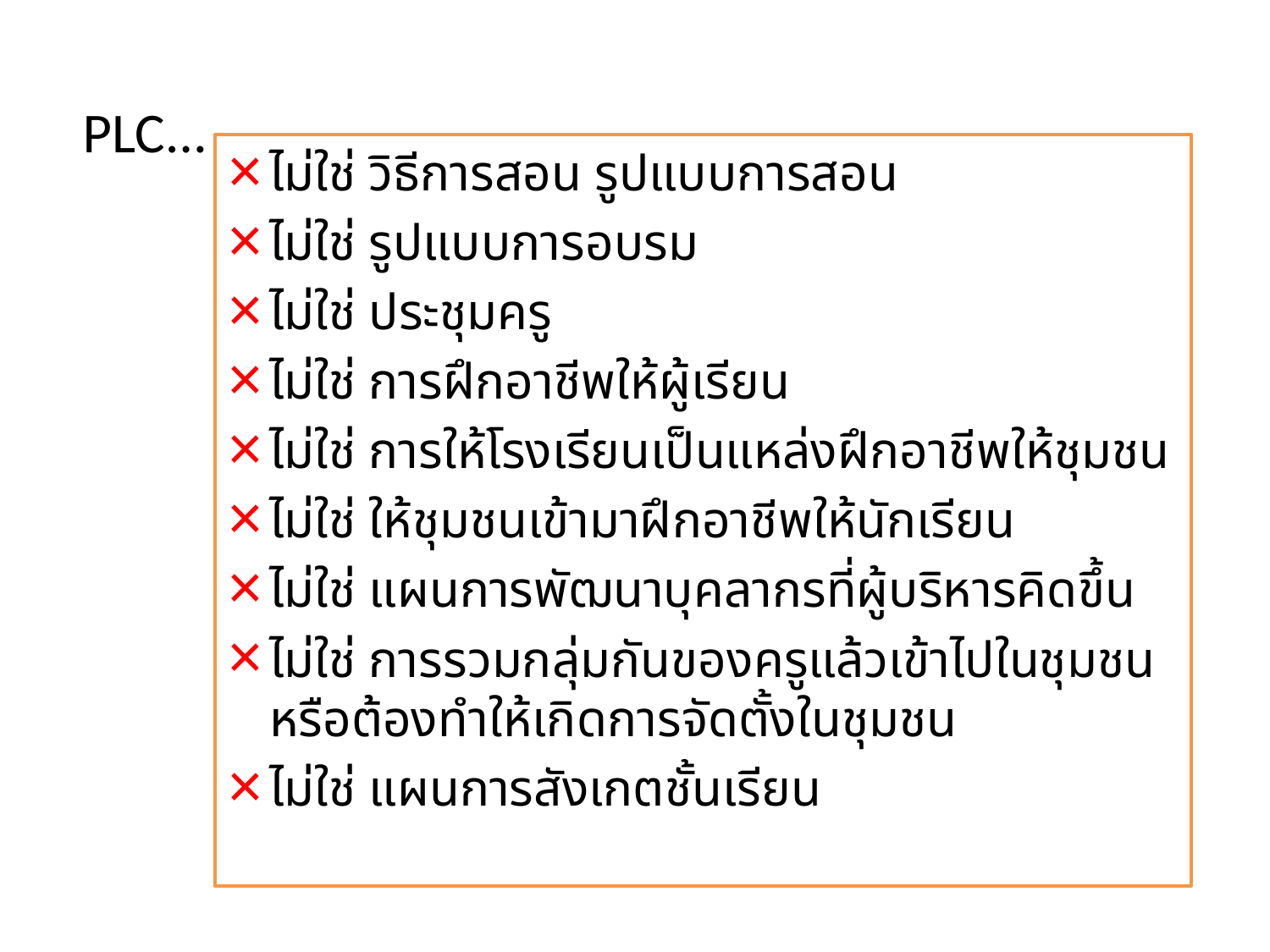

# PLC...
ไม่ใช่ วิธีการสอน รูปแบบการสอน
ไม่ใช่ รูปแบบการอบรม
ไม่ใช่ ประชุมครู
ไม่ใช่ การฝึกอาชีพให้ผู้เรียน
ไม่ใช่ การให้โรงเรียนเป็นแหล่งฝึกอาชีพให้ชุมชน
ไม่ใช่ ให้ชุมชนเข้ามาฝึกอาชีพให้นักเรียน
ไม่ใช่ แผนการพัฒนาบุคลากรที่ผู้บริหารคิดขึ้น
ไม่ใช่ การรวมกลุ่มกันของครูแล้วเข้าไปในชุมชน หรือต้องทำให้เกิดการจัดตั้งในชุมชน
ไม่ใช่ แผนการสังเกตชั้นเรียน